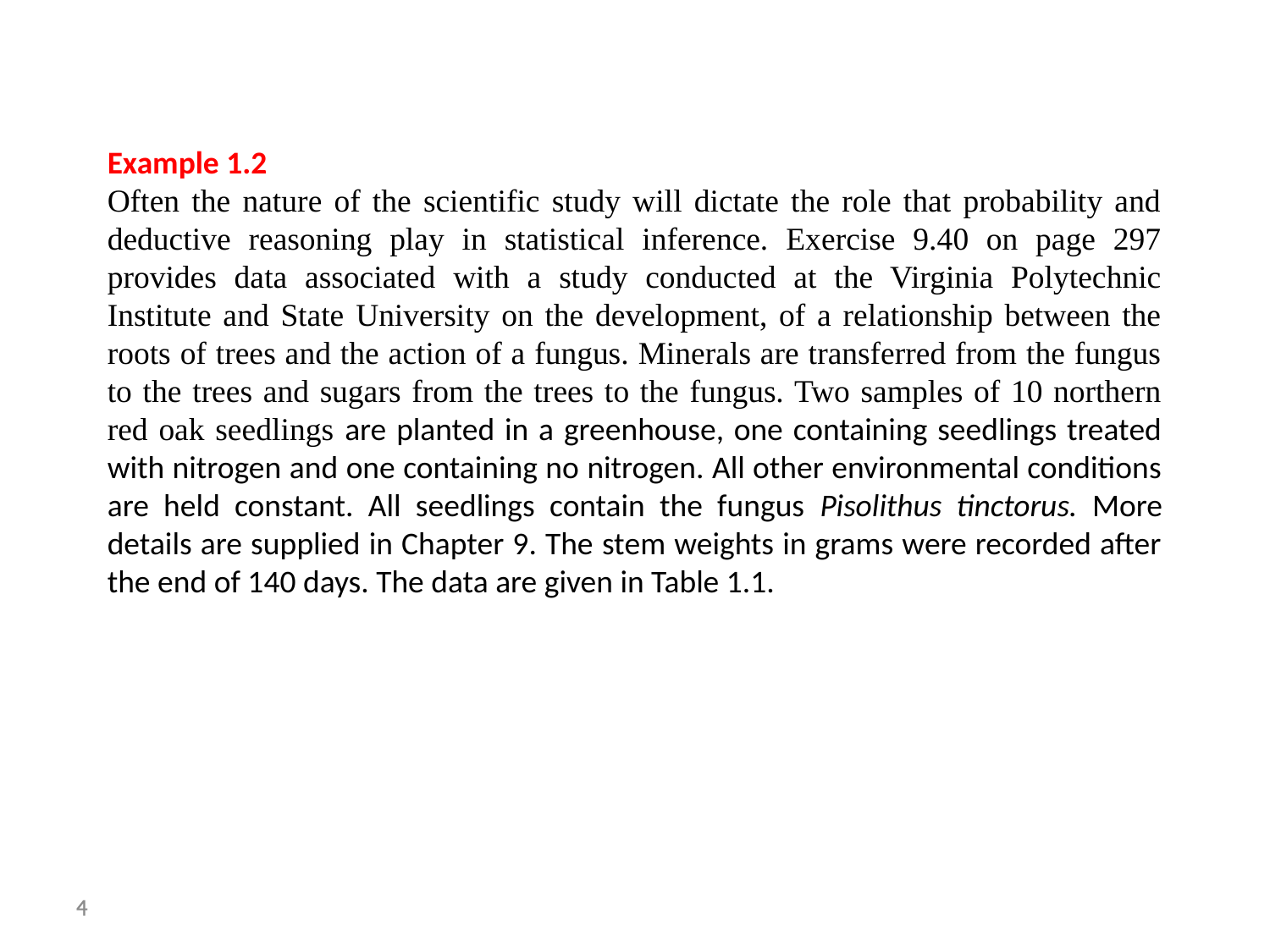

Example 1.2
Often the nature of the scientific study will dictate the role that probability and deductive reasoning play in statistical inference. Exercise 9.40 on page 297 provides data associated with a study conducted at the Virginia Polytechnic Institute and State University on the development, of a relationship between the roots of trees and the action of a fungus. Minerals are transferred from the fungus to the trees and sugars from the trees to the fungus. Two samples of 10 northern red oak seedlings are planted in a greenhouse, one containing seedlings treated with nitrogen and one containing no nitrogen. All other environmental conditions are held constant. All seedlings contain the fungus Pisolithus tinctorus. More details are supplied in Chapter 9. The stem weights in grams were recorded after the end of 140 days. The data are given in Table 1.1.
4